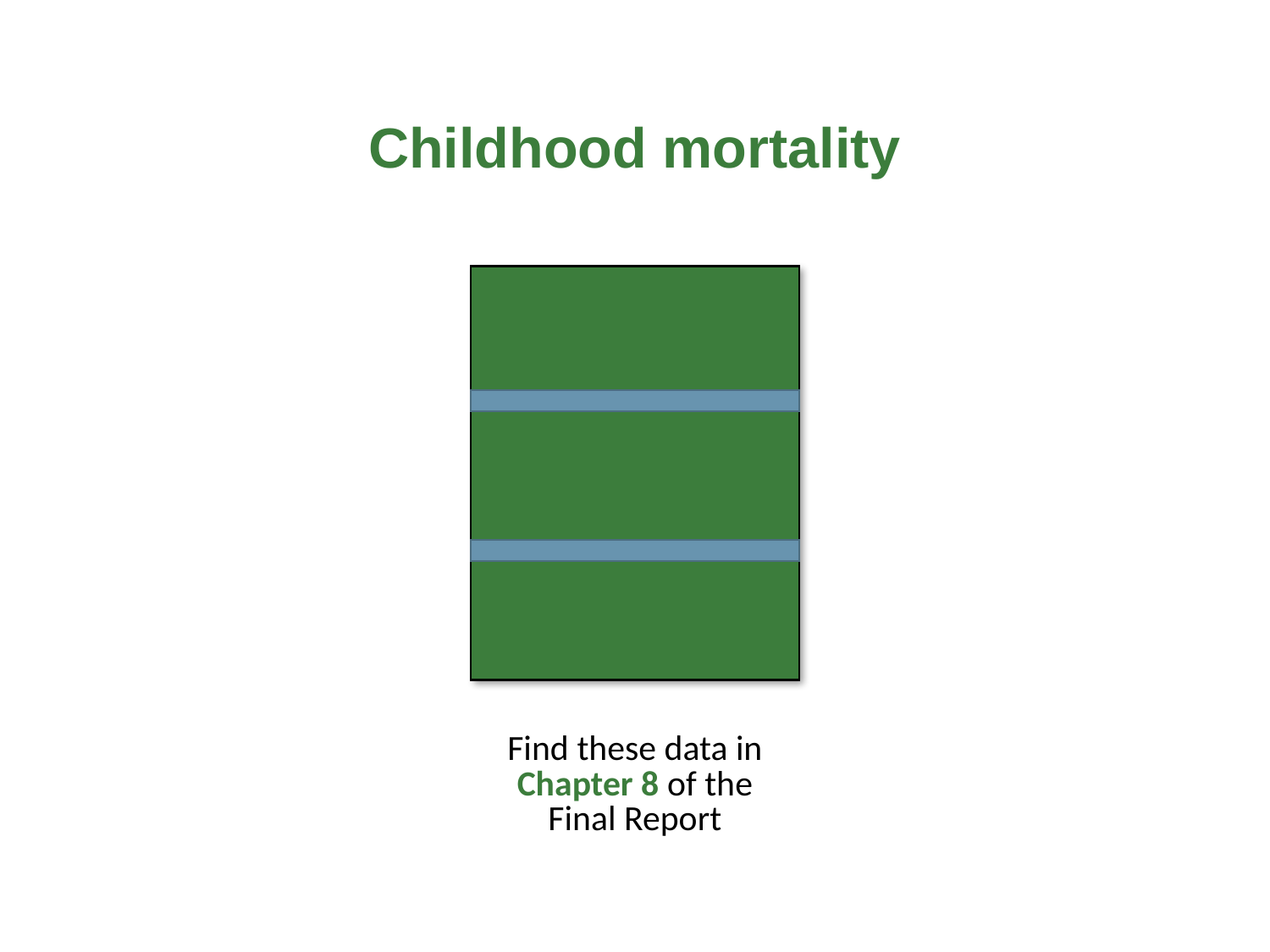

Childhood mortality

Find these data in Chapter 8 of the Final Report